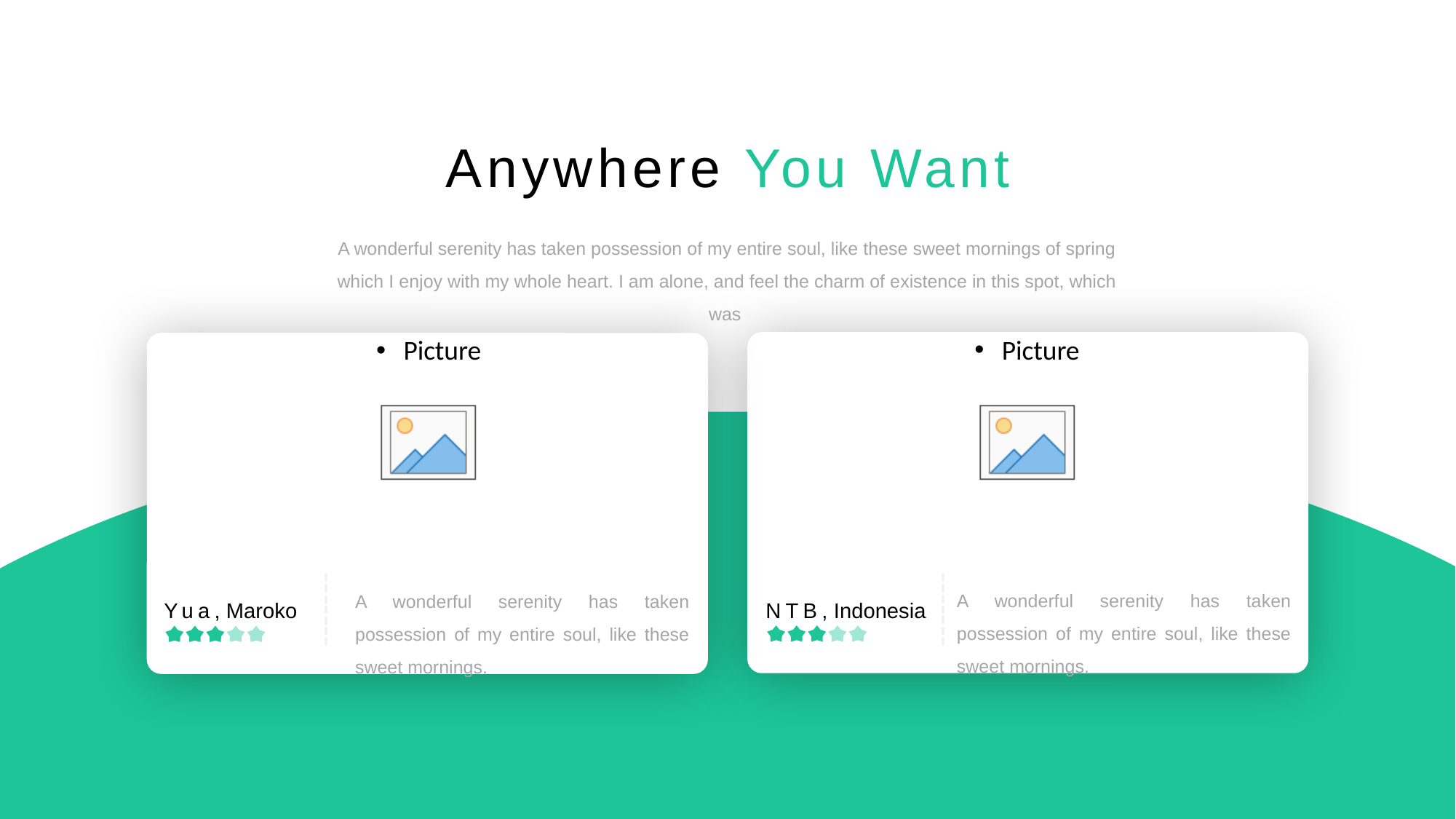

Anywhere You Want
A wonderful serenity has taken possession of my entire soul, like these sweet mornings of spring which I enjoy with my whole heart. I am alone, and feel the charm of existence in this spot, which was

A wonderful serenity has taken possession of my entire soul, like these sweet mornings.
NTB, Indonesia

A wonderful serenity has taken possession of my entire soul, like these sweet mornings.
Yua, Maroko